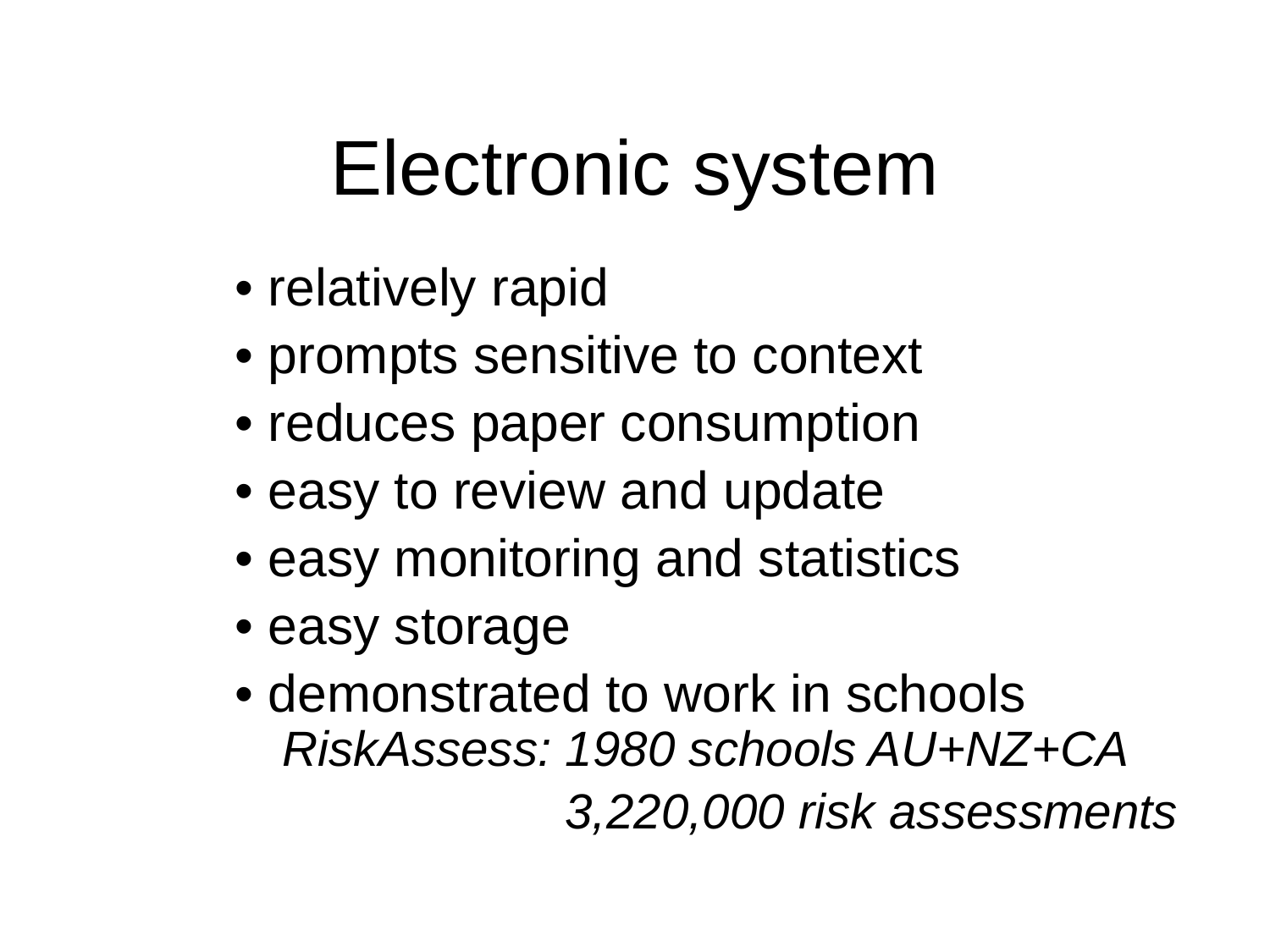

# Electronic system
• relatively rapid
• prompts sensitive to context
• reduces paper consumption
• easy to review and update
• easy monitoring and statistics
• easy storage
• demonstrated to work in schools RiskAssess: 1980 schools AU+NZ+CA
                        3,220,000 risk assessments